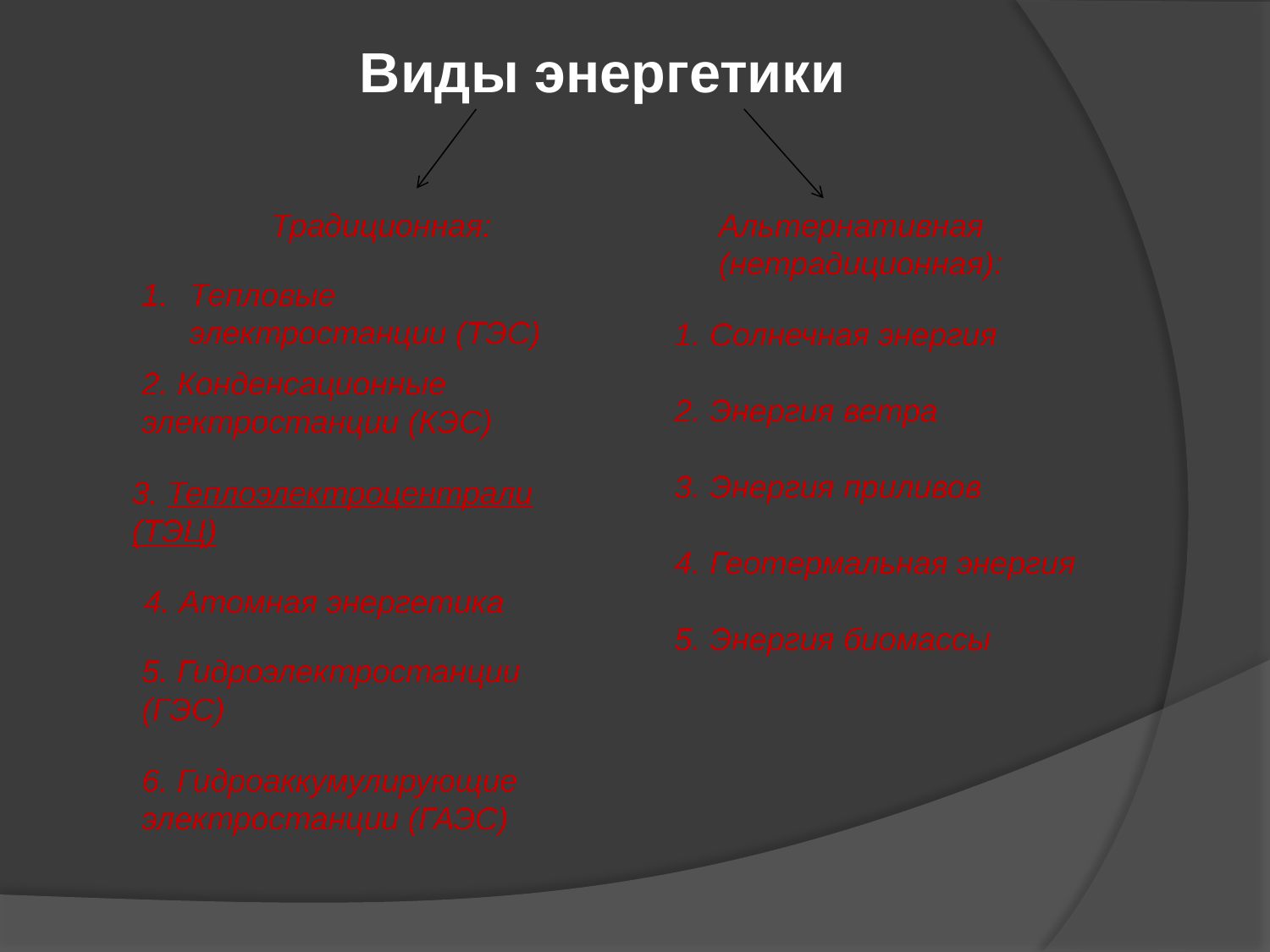

Виды энергетики
 Традиционная:
Альтернативная
(нетрадиционная):
Тепловые электростанции (ТЭС)
   1. Солнечная энергия
   2. Энергия ветра
   3. Энергия приливов
   4. Геотермальная энергия
   5. Энергия биомассы
2. Конденсационные электростанции (КЭС)
3. Теплоэлектроцентрали (ТЭЦ)
4. Атомная энергетика
5. Гидроэлектростанции (ГЭС)
6. Гидроаккумулирующие электростанции (ГАЭС)